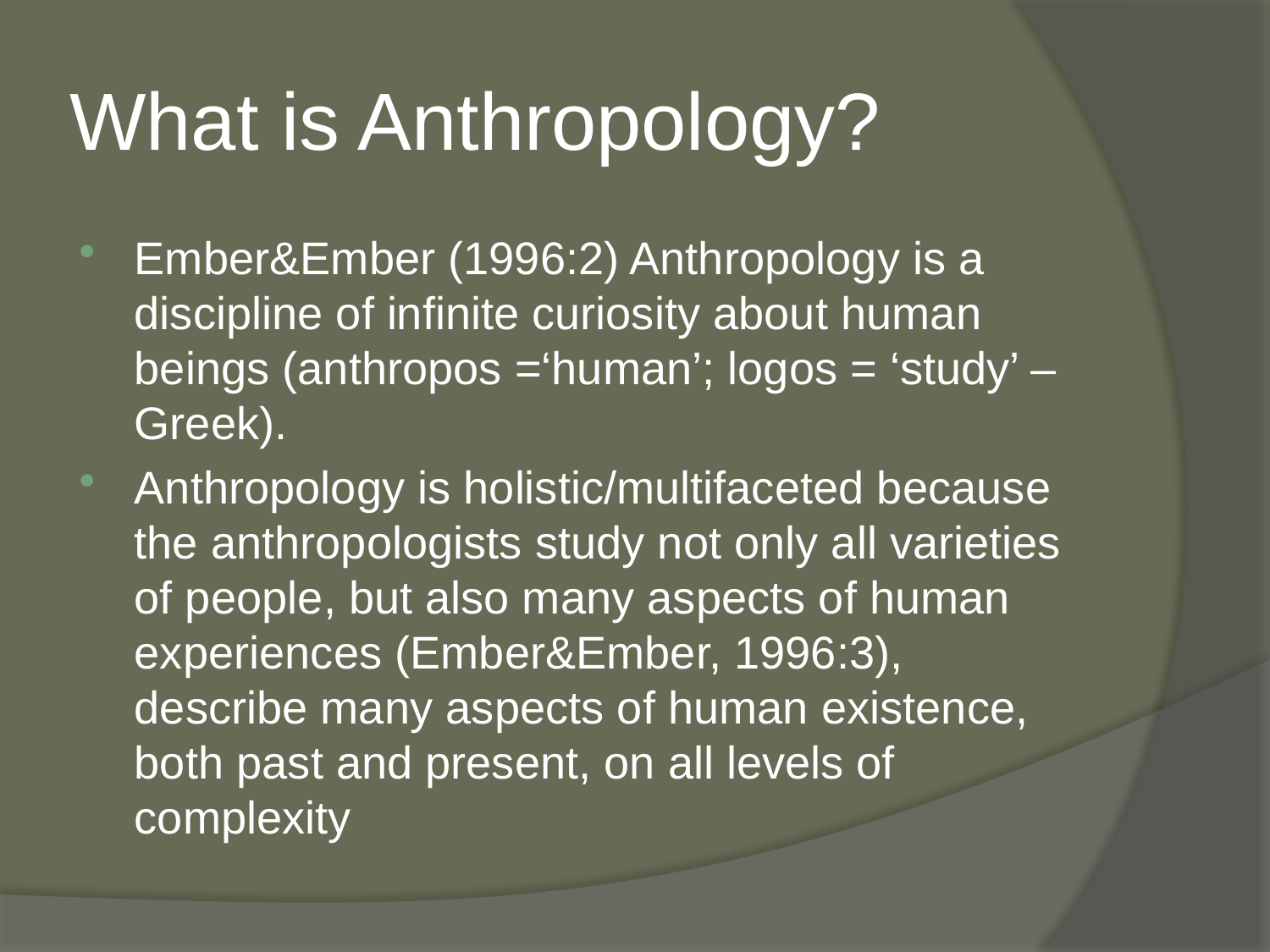

# What is Anthropology?
Ember&Ember (1996:2) Anthropology is a discipline of infinite curiosity about human beings (anthropos =‘human’; logos = ‘study’ – Greek).
Anthropology is holistic/multifaceted because the anthropologists study not only all varieties of people, but also many aspects of human experiences (Ember&Ember, 1996:3), describe many aspects of human existence, both past and present, on all levels of complexity